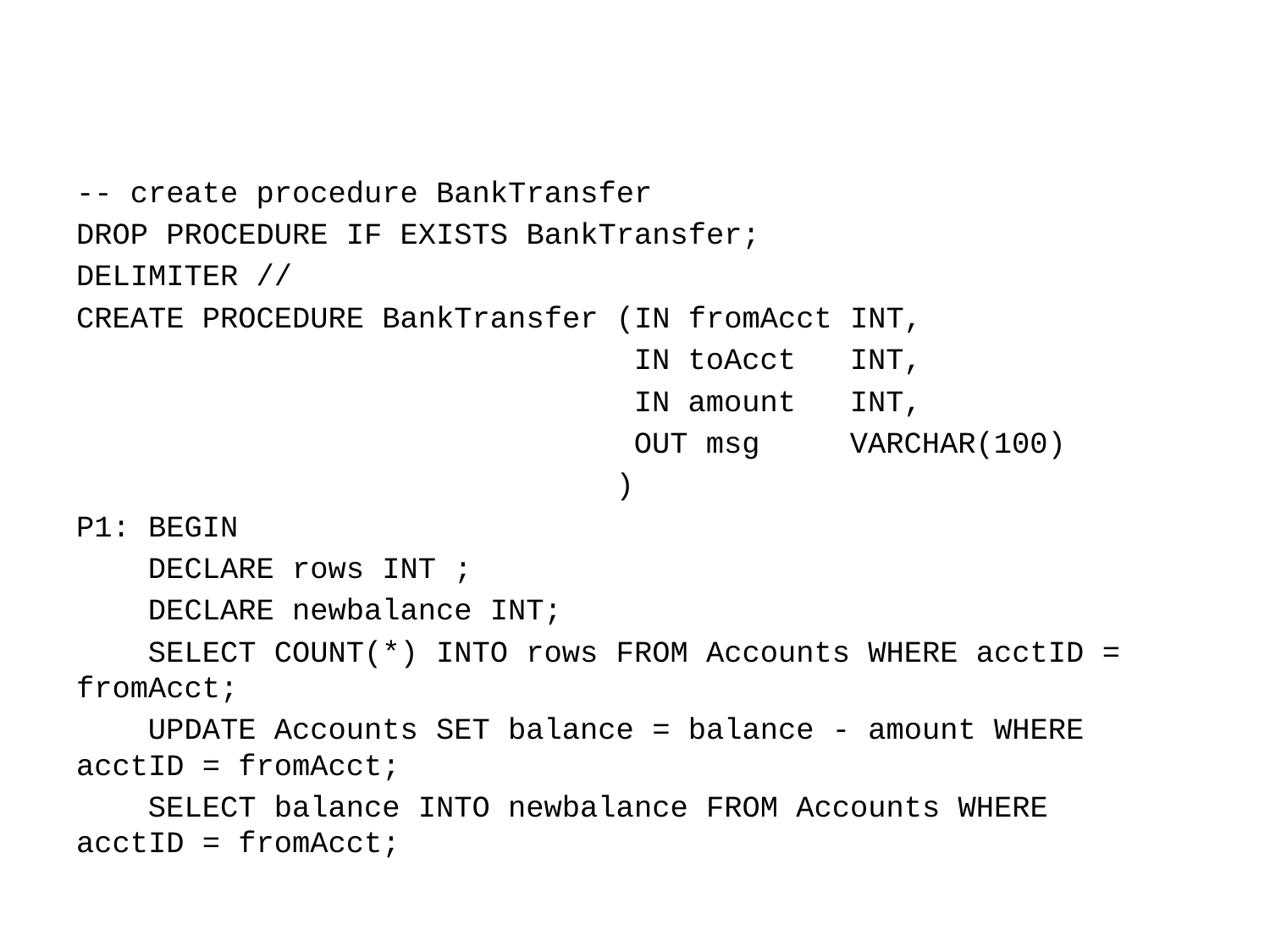

#
-- create procedure BankTransfer
DROP PROCEDURE IF EXISTS BankTransfer;
DELIMITER //
CREATE PROCEDURE BankTransfer (IN fromAcct INT,
                               IN toAcct   INT,
                               IN amount   INT,
                               OUT msg     VARCHAR(100)
                              )
P1: BEGIN
    DECLARE rows INT ;
    DECLARE newbalance INT;
    SELECT COUNT(*) INTO rows FROM Accounts WHERE acctID = 							fromAcct;
    UPDATE Accounts SET balance = balance - amount WHERE 						acctID = fromAcct;
    SELECT balance INTO newbalance FROM Accounts WHERE 						acctID = fromAcct;